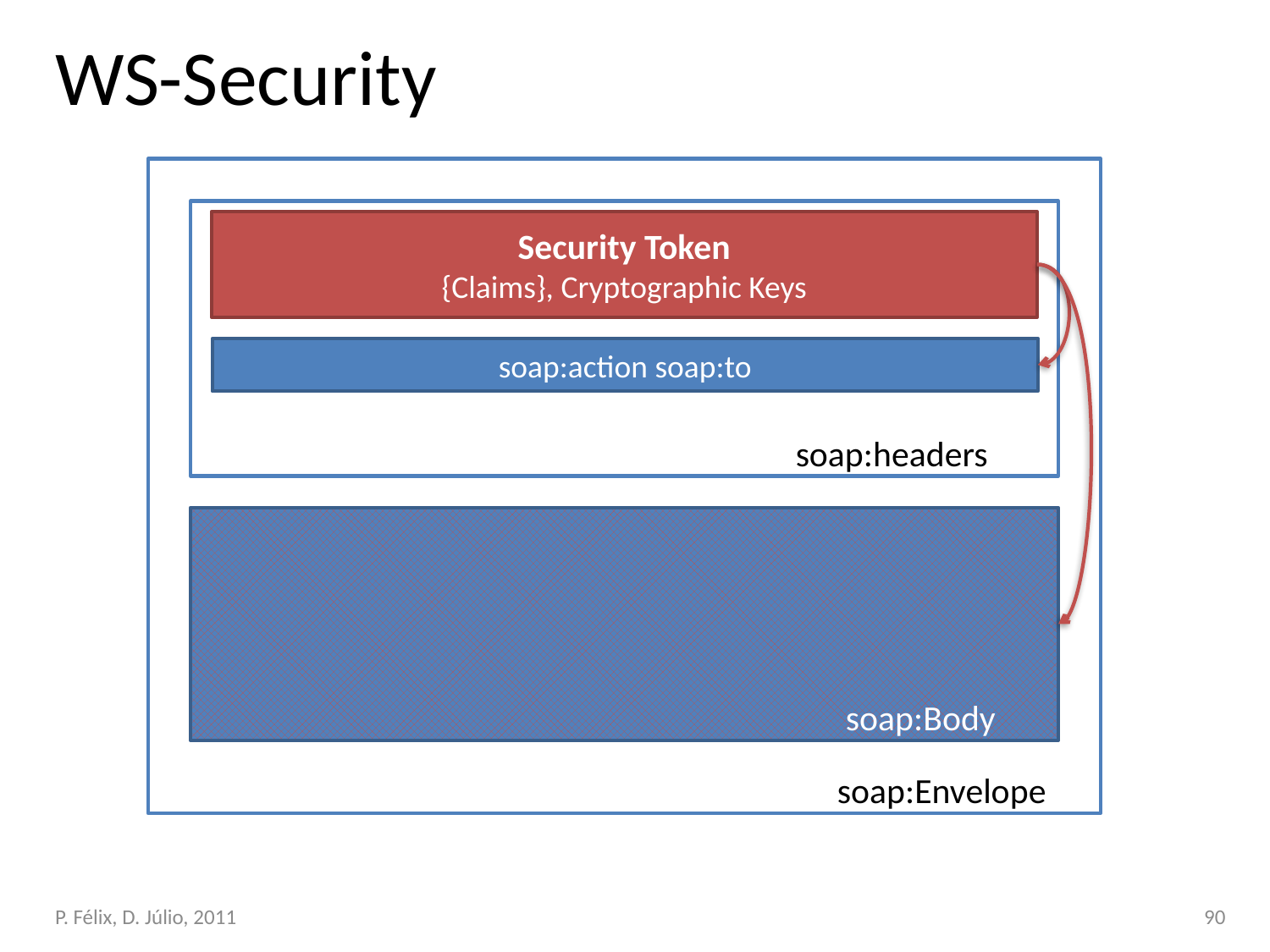

# WS-Security

Security Token
{Claims}, Cryptographic Keys
soap:action soap:to
soap:headers

soap:Body
soap:Envelope
P. Félix, D. Júlio, 2011
90